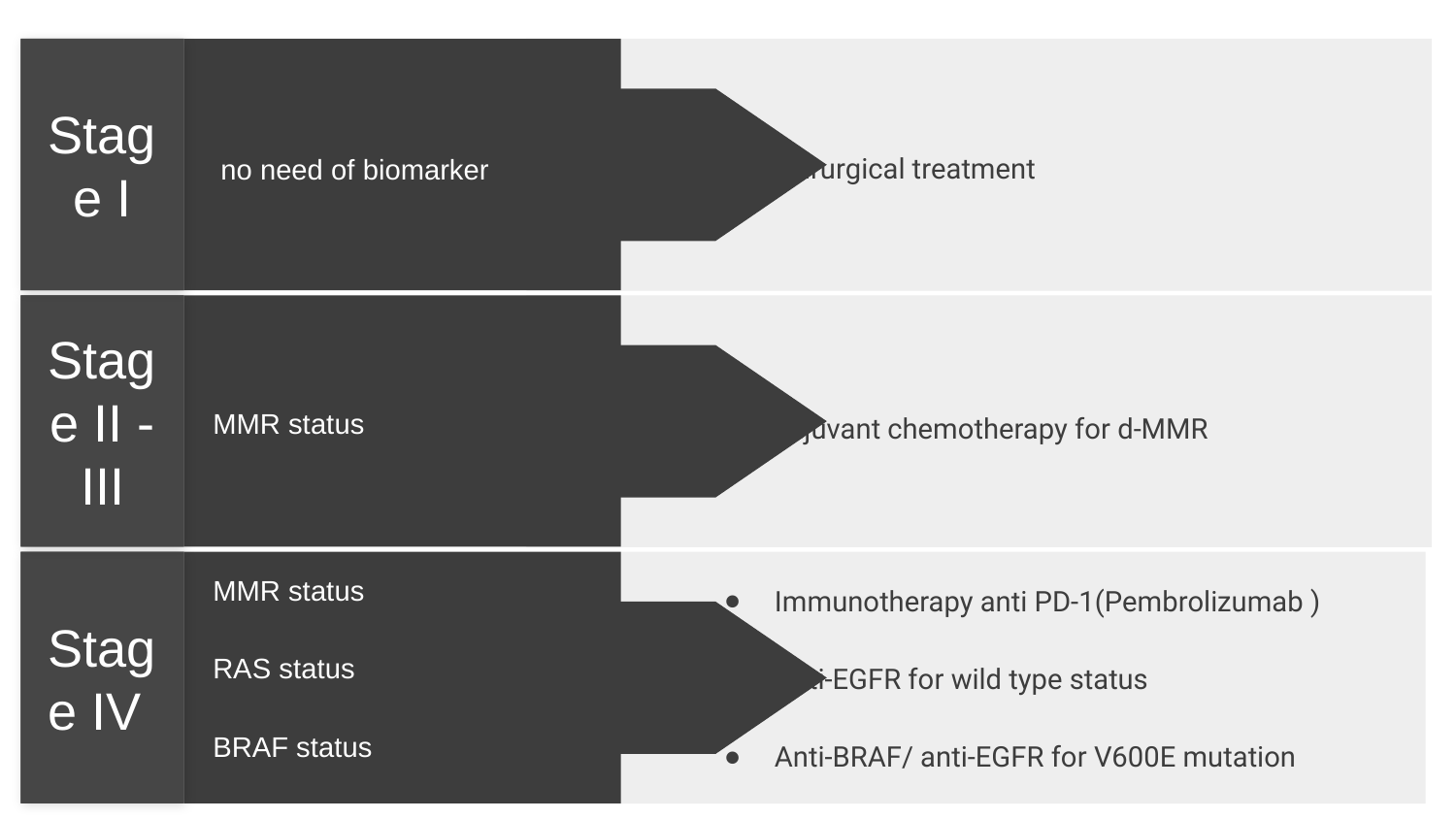

Stage I

Chirurgical treatment
 no need of biomarker

Stage II -III

MMR status

Adjuvant chemotherapy for d-MMR

Immunotherapy anti PD-1(Pembrolizumab )

Anti-EGFR for wild type status

Anti-BRAF/ anti-EGFR for V600E mutation

Stage IV

MMR status

RAS status

BRAF status